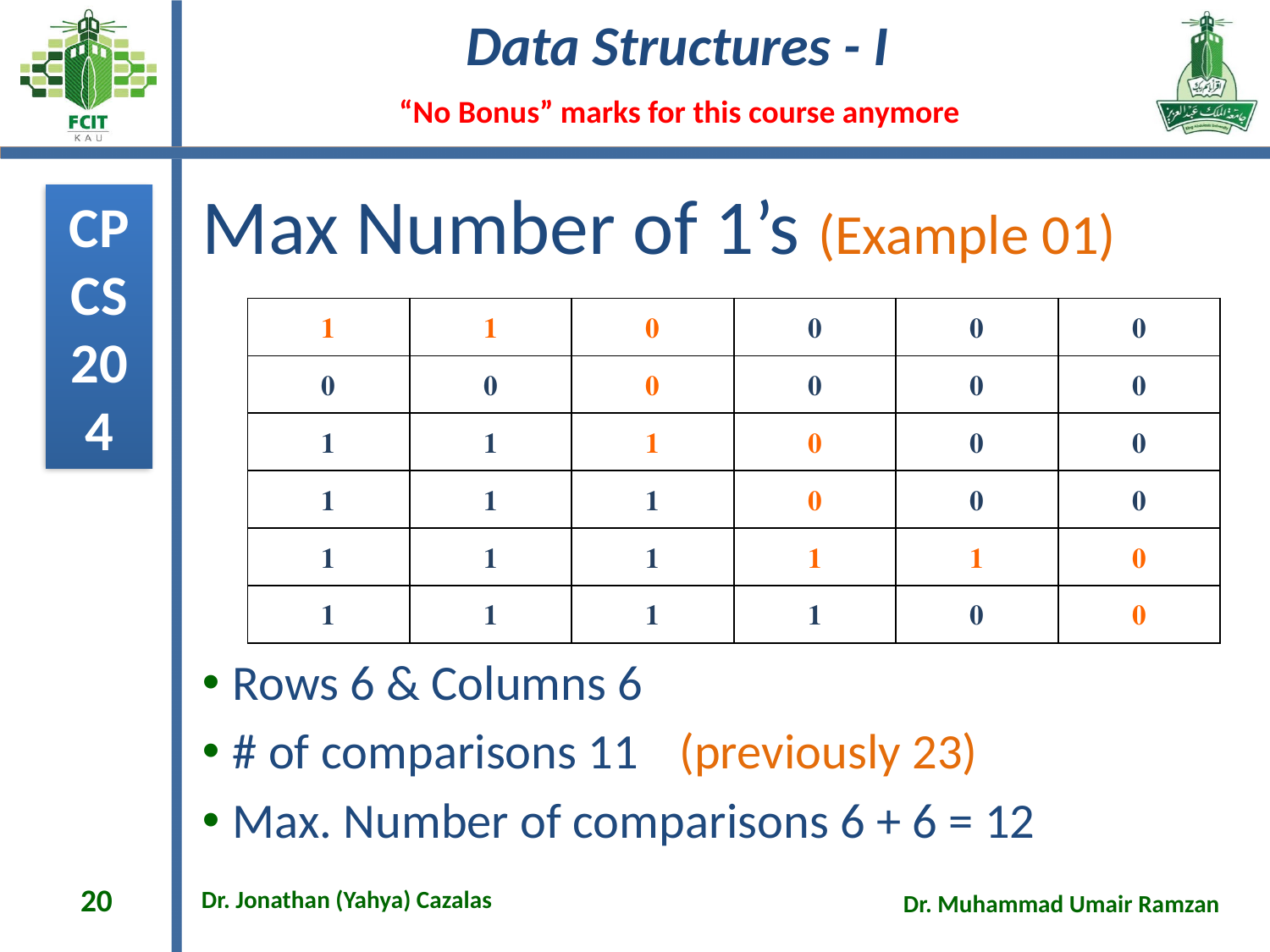

# Max Number of 1’s (Example 01)
| 1 | 1 | 0 | 0 | 0 | 0 |
| --- | --- | --- | --- | --- | --- |
| 0 | 0 | 0 | 0 | 0 | 0 |
| 1 | 1 | 1 | 0 | 0 | 0 |
| 1 | 1 | 1 | 0 | 0 | 0 |
| 1 | 1 | 1 | 1 | 1 | 0 |
| 1 | 1 | 1 | 1 | 0 | 0 |

Rows 6 & Columns 6
# of comparisons 11 		(previously 23)
Max. Number of comparisons 6 + 6 = 12

20